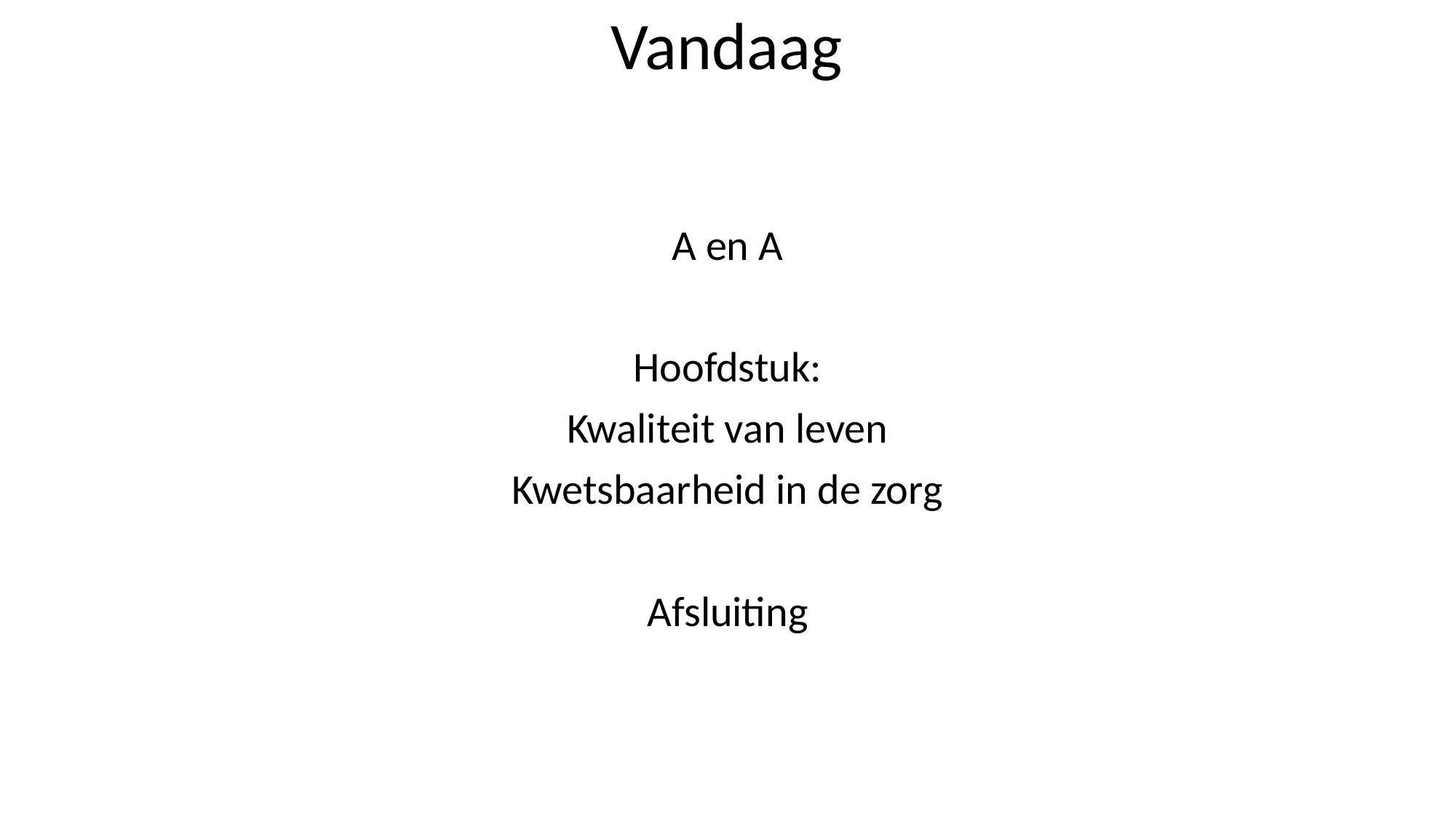

# Vandaag
A en A

Hoofdstuk:
Kwaliteit van leven
Kwetsbaarheid in de zorg

Afsluiting